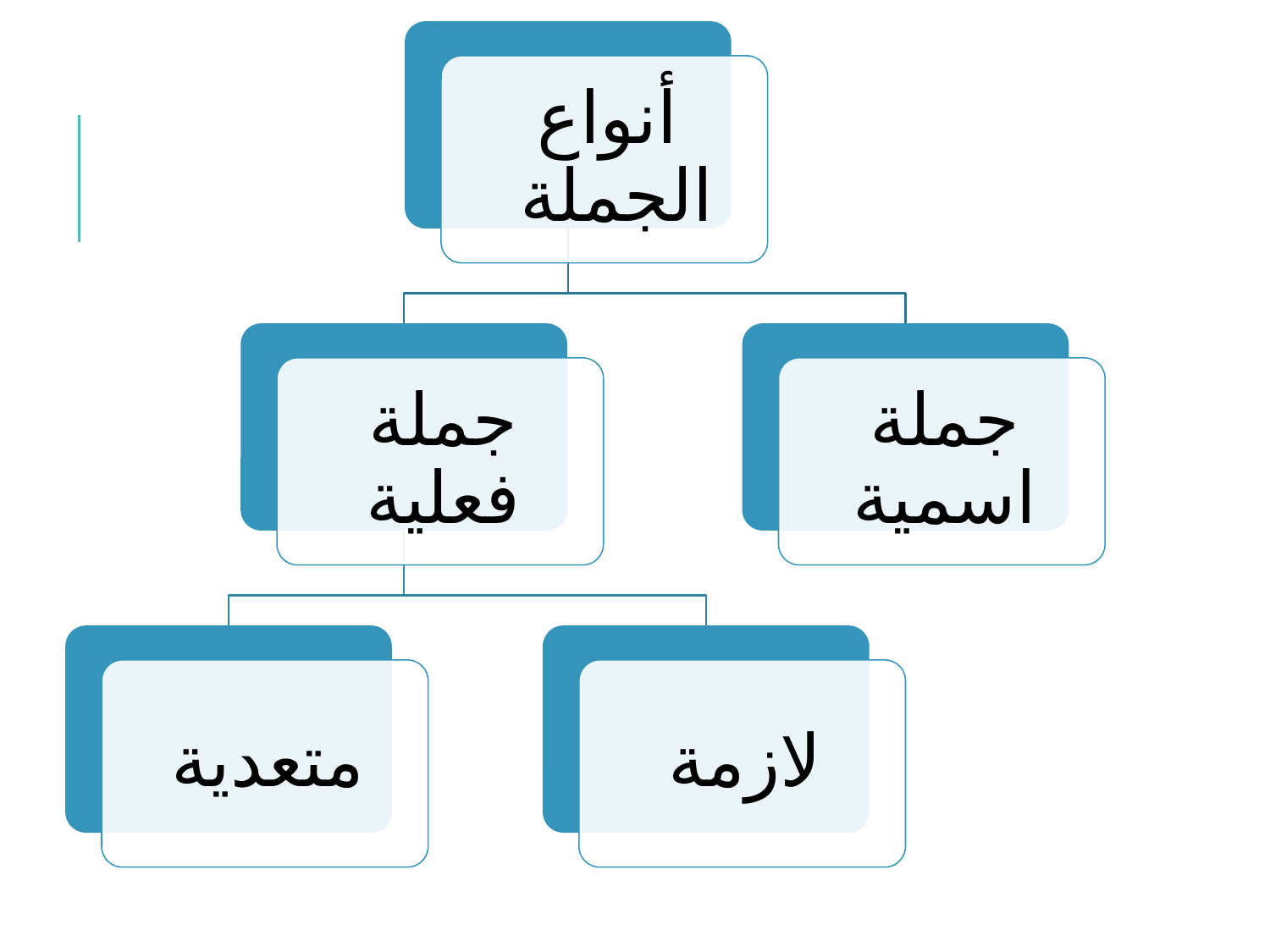

أنواع الجملة
جملة فعلية
متعدية
لازمة
جملة اسمية